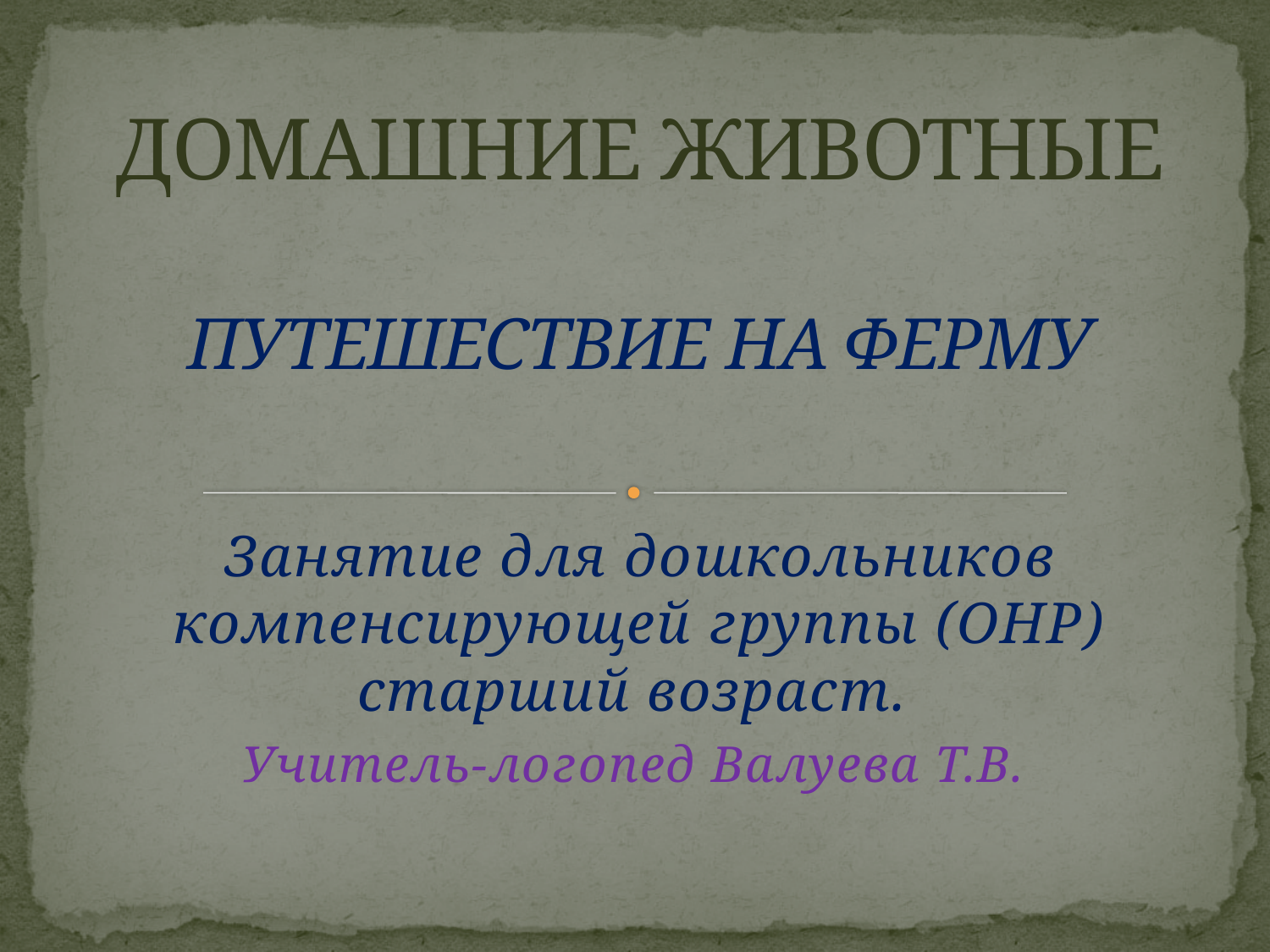

# ДОМАШНИЕ ЖИВОТНЫЕ ПУТЕШЕСТВИЕ НА ФЕРМУ
Занятие для дошкольников компенсирующей группы (ОНР) старший возраст.
Учитель-логопед Валуева Т.В.